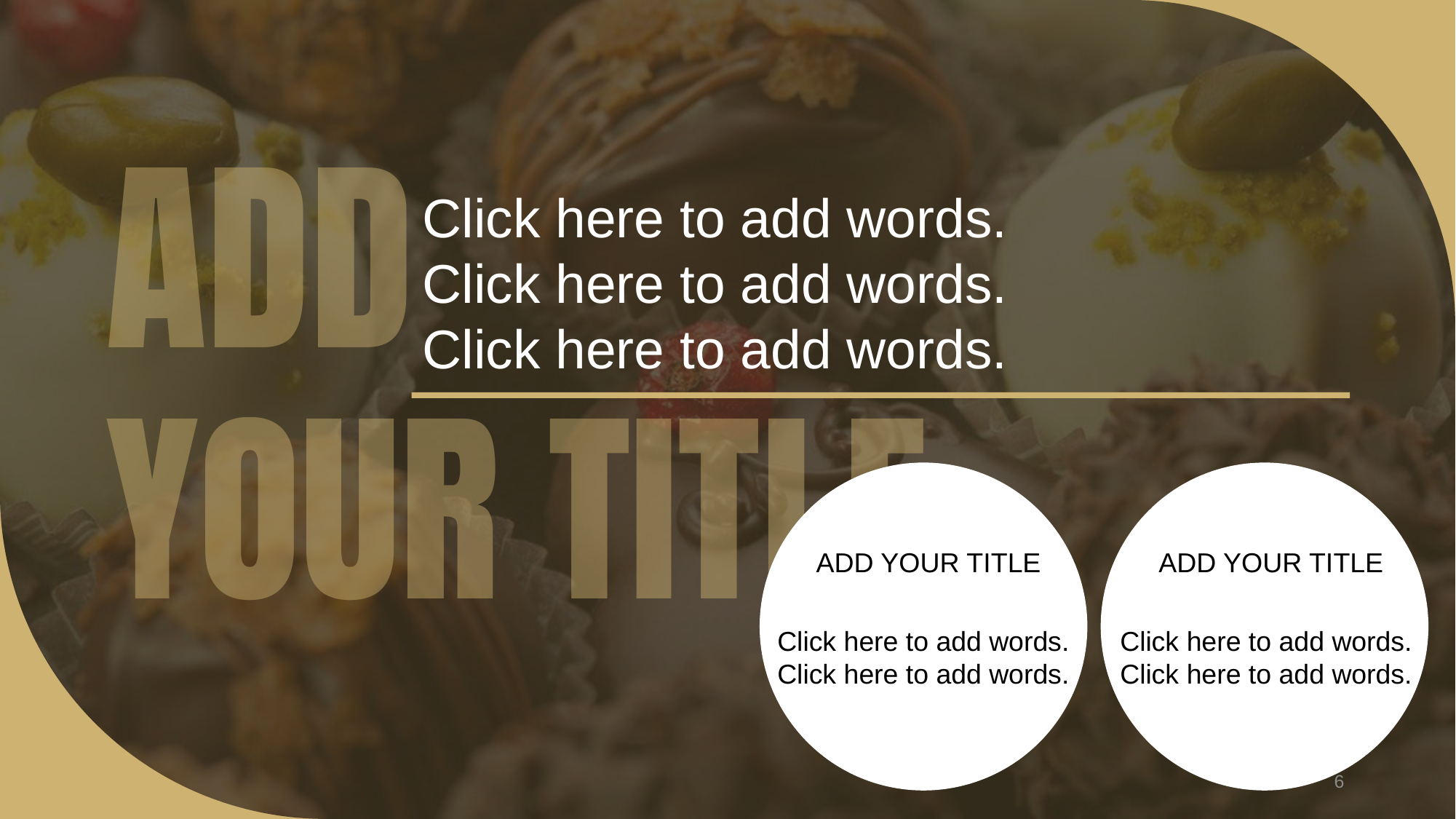

ADD
YOUR TITLE
Click here to add words.
Click here to add words.
Click here to add words.

 ADD YOUR TITLE

Click here to add words.
Click here to add words.
 ADD YOUR TITLE

Click here to add words.
Click here to add words.
6